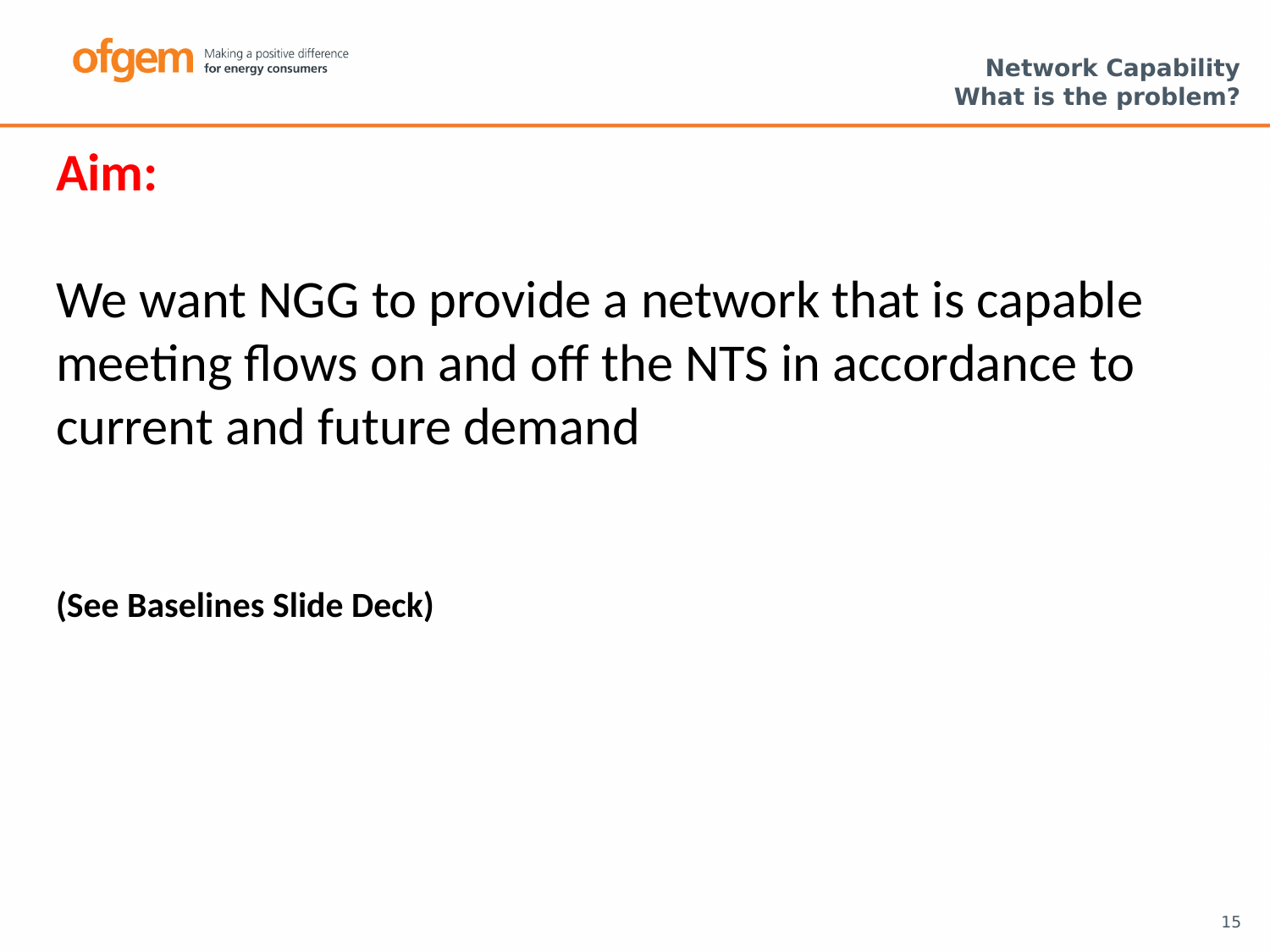

Network Capability
What is the problem?
Aim:

We want NGG to provide a network that is capable meeting flows on and off the NTS in accordance to current and future demand

(See Baselines Slide Deck)

15